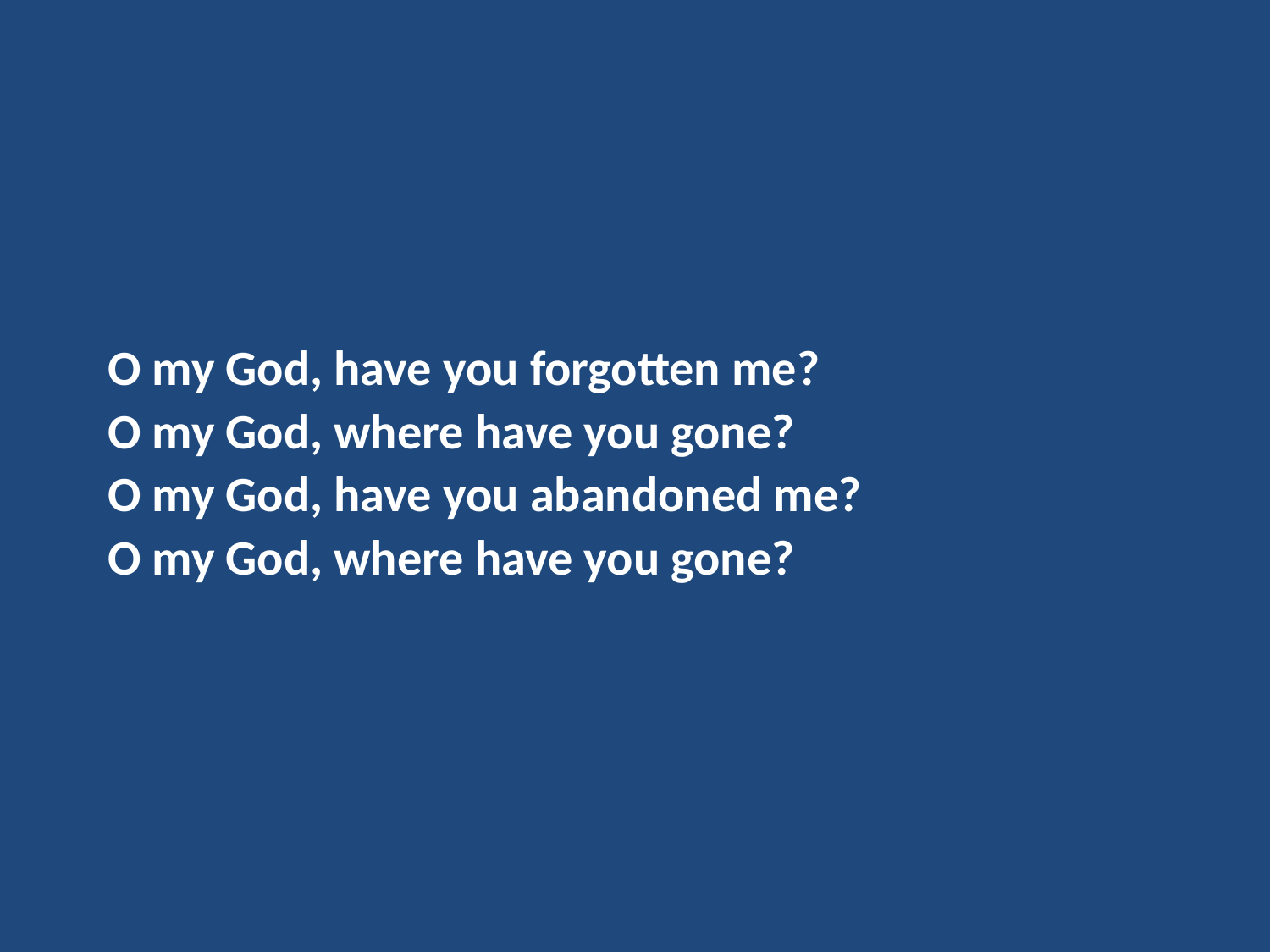

O my God, have you forgotten me?
O my God, where have you gone?
O my God, have you abandoned me?
O my God, where have you gone?